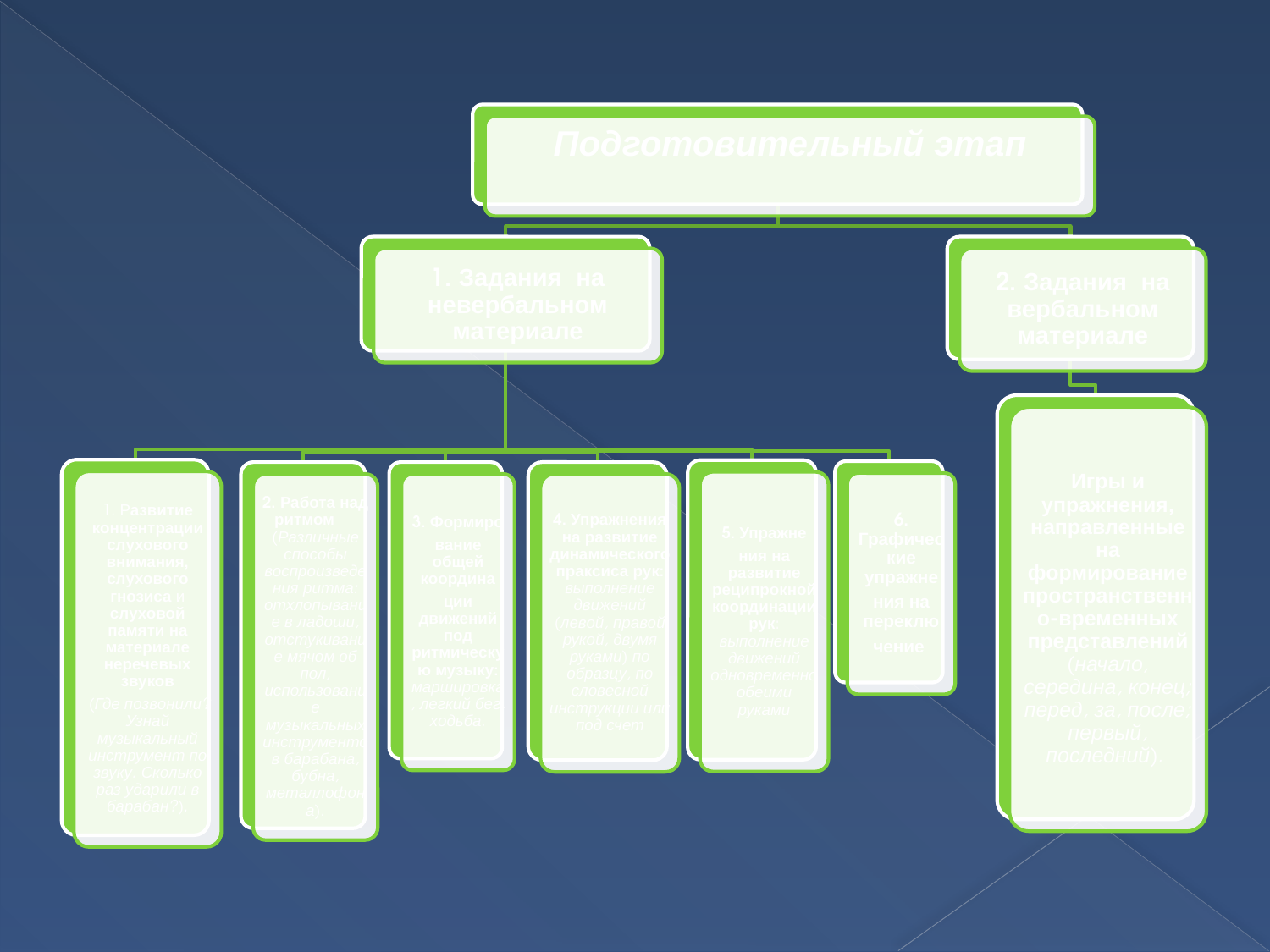

Подготовительный этап
1. Задания  на невербальном материале
1. Развитие концентрации слухового внимания, слухового гнозиса и слуховой памяти на материале неречевых звуков
 (Где позвонили? Узнай музыкальный инструмент по звуку. Сколько раз ударили в барабан?).
2. Работа над ритмом      (Различные способы воспроизведения ритма: отхлопывание в ладоши, отстукивание мячом об пол, использование музыкальных инструментов барабана, бубна, металлофона).
3. Формиро
вание общей координа
ции движений под ритмическую музыку: маршировка, легкий бег, ходьба.
4. Упражнения на развитие динамического праксиса рук: выполнение движений (левой, правой рукой, двумя руками) по образцу, по словесной инструкции или под счет
5. Упражне
ния на развитие реципрокной координации рук: выполнение движений одновременно обеими руками
6. Графические упражне
ния на переклю
чение
2. Задания  на вербальном материале
Игры и упражнения, направленные на формирование пространственно-временных представлений (начало, середина, конец; перед, за, после; первый, последний).
#